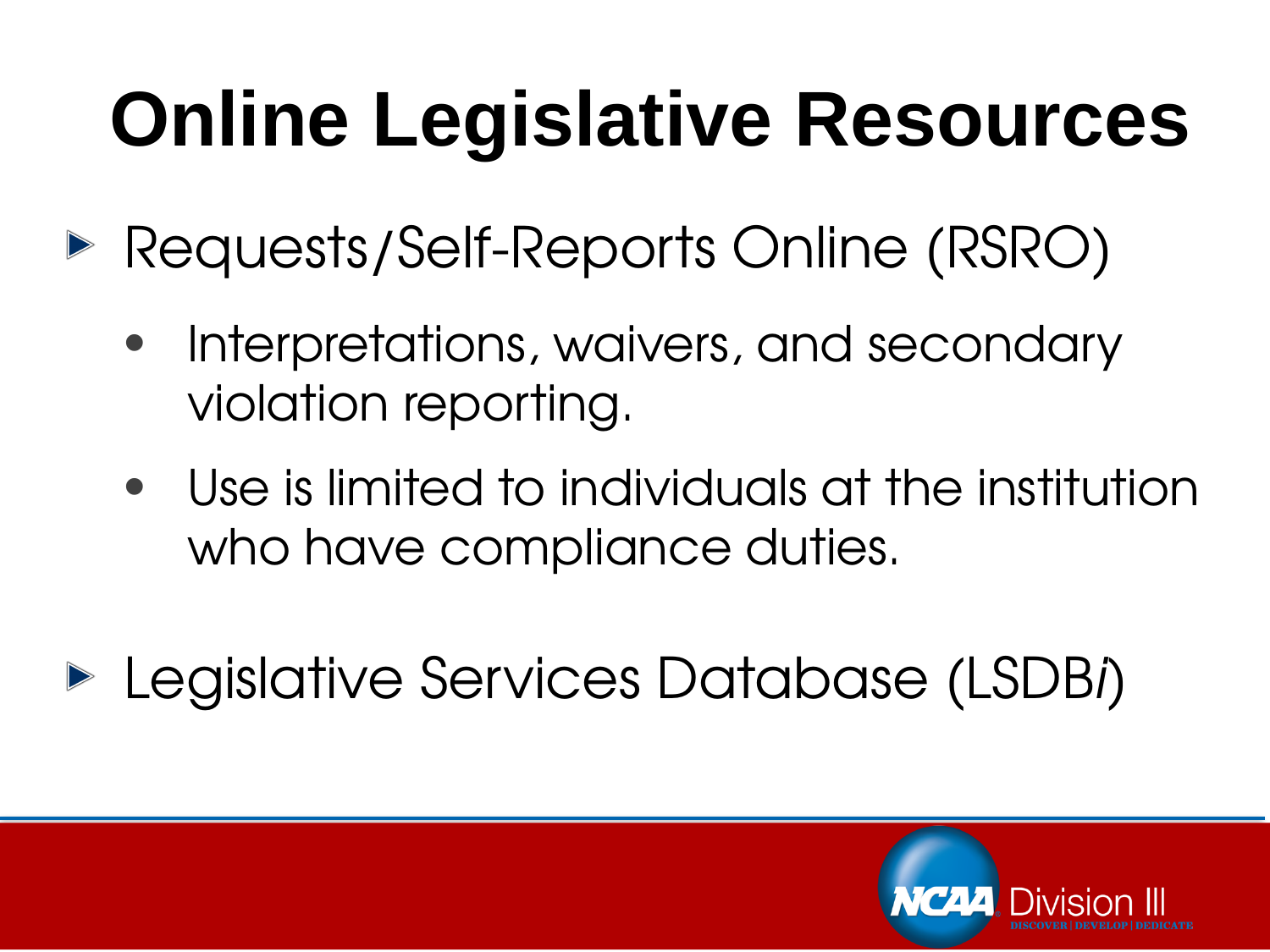

Online Legislative Resources
Requests/Self-Reports Online (RSRO)

Interpretations, waivers, and secondary violation reporting.

Use is limited to individuals at the institution who have compliance duties.

Legislative Services Database (LSDBi)